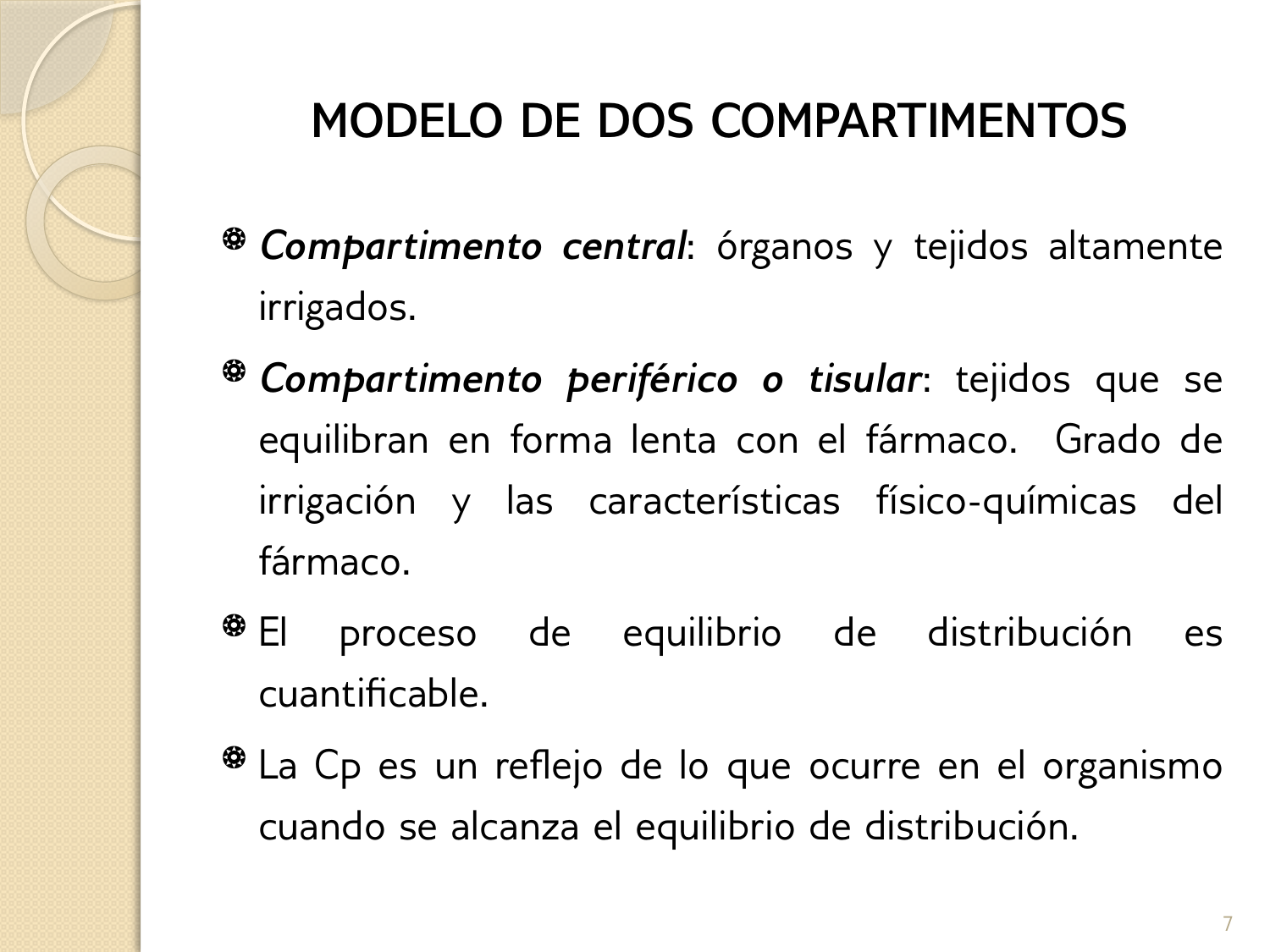

# MODELO DE DOS COMPARTIMENTOS
Compartimento central: órganos y tejidos altamente irrigados.
Compartimento periférico o tisular: tejidos que se equilibran en forma lenta con el fármaco.  Grado de irrigación y las características físico-químicas del fármaco.
El proceso de equilibrio de distribución es cuantificable.
La Cp es un reflejo de lo que ocurre en el organismo cuando se alcanza el equilibrio de distribución.

7